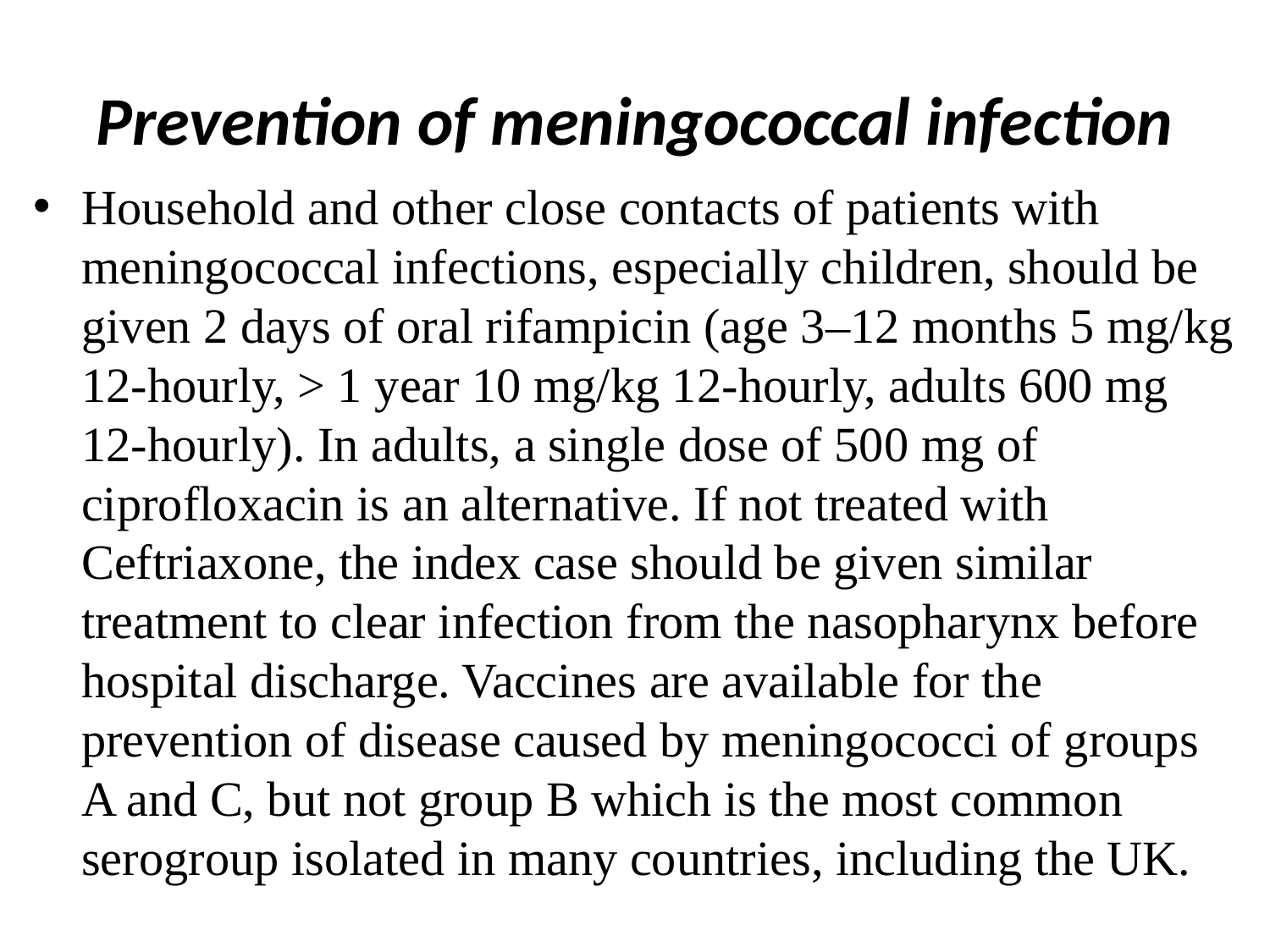

# Prevention of meningococcal infection
Household and other close contacts of patients with meningococcal infections, especially children, should be given 2 days of oral rifampicin (age 3–12 months 5 mg/kg 12-hourly, > 1 year 10 mg/kg 12-hourly, adults 600 mg 12-hourly). In adults, a single dose of 500 mg of ciprofloxacin is an alternative. If not treated with Ceftriaxone, the index case should be given similar treatment to clear infection from the nasopharynx before hospital discharge. Vaccines are available for the prevention of disease caused by meningococci of groups A and C, but not group B which is the most common serogroup isolated in many countries, including the UK.